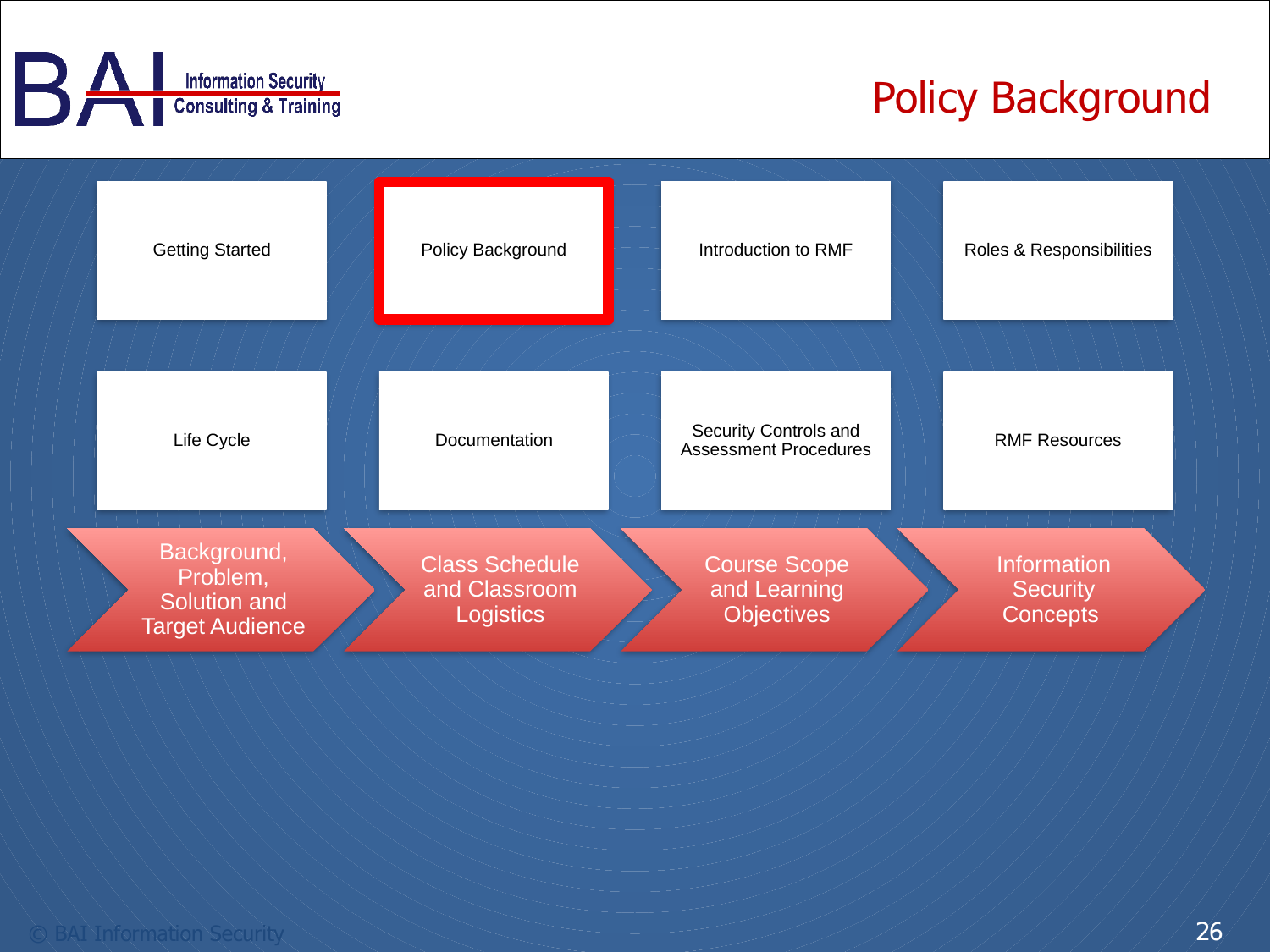

# Policy Background

Getting Started

Policy Background

Introduction to RMF

Roles & Responsibilities

Life Cycle

Documentation

Security Controls and Assessment Procedures

RMF Resources

Background, Problem, Solution and Target Audience

Class Schedule and Classroom Logistics

Course Scope and Learning Objectives

Information Security Concepts